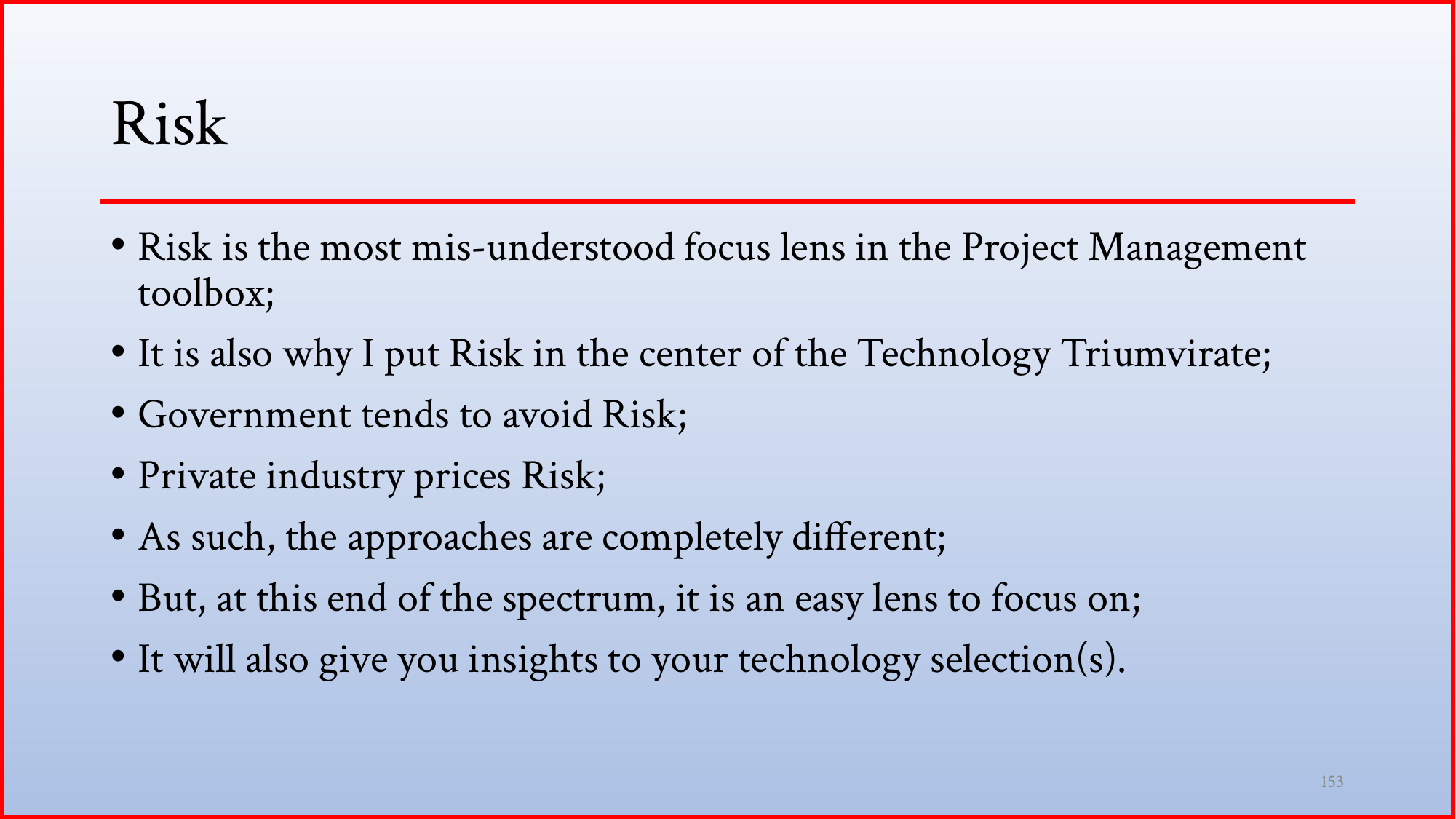

# Risk
Risk is the most mis-understood focus lens in the Project Management toolbox;
It is also why I put Risk in the center of the Technology Triumvirate;
Government tends to avoid Risk;
Private industry prices Risk;
As such, the approaches are completely different;
But, at this end of the spectrum, it is an easy lens to focus on;
It will also give you insights to your technology selection(s).
153